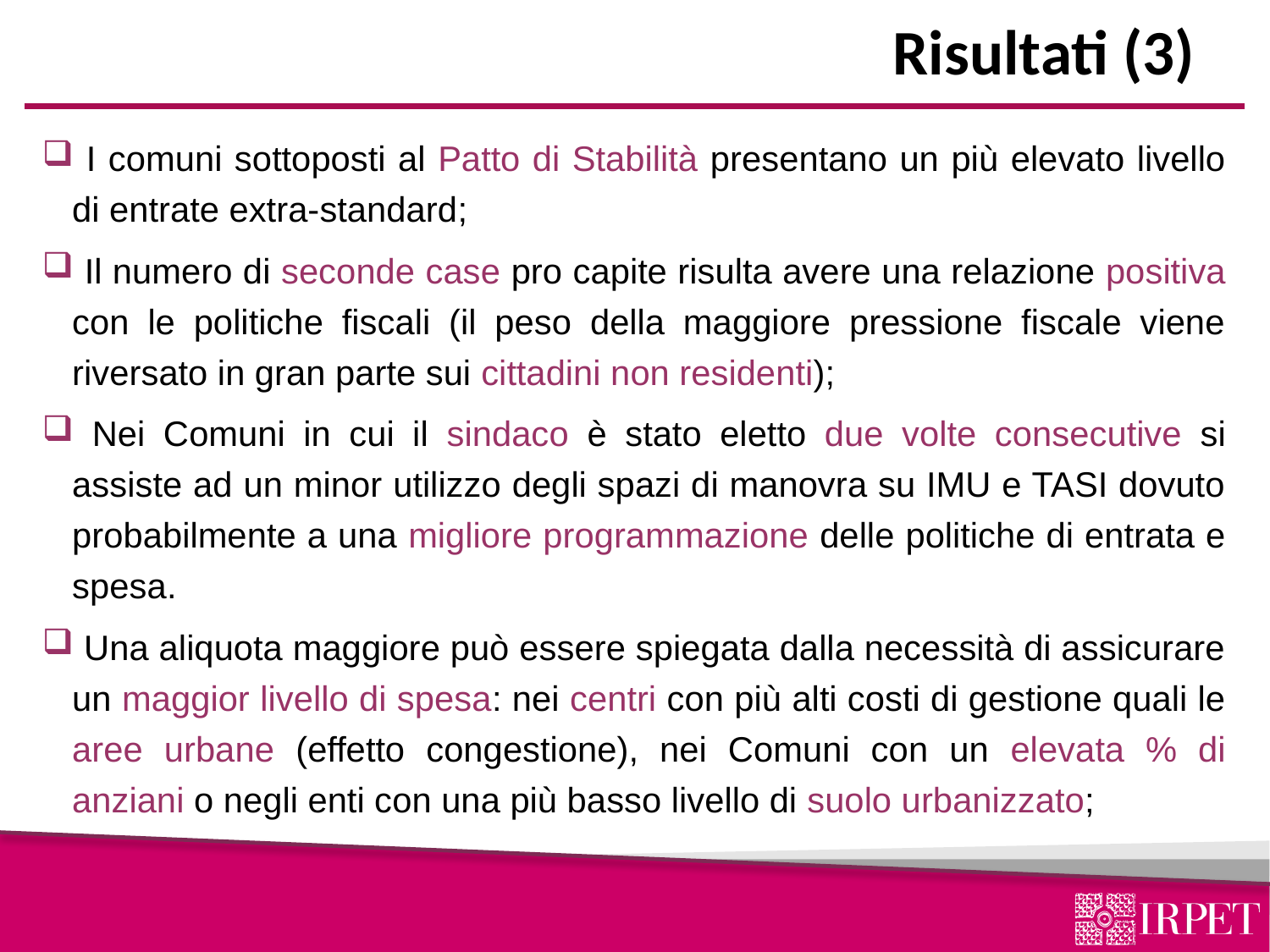

# Risultati (3)

 I comuni sottoposti al Patto di Stabilità presentano un più elevato livello di entrate extra-standard;
 Il numero di seconde case pro capite risulta avere una relazione positiva con le politiche fiscali (il peso della maggiore pressione fiscale viene riversato in gran parte sui cittadini non residenti);
 Nei Comuni in cui il sindaco è stato eletto due volte consecutive si assiste ad un minor utilizzo degli spazi di manovra su IMU e TASI dovuto probabilmente a una migliore programmazione delle politiche di entrata e spesa.
 Una aliquota maggiore può essere spiegata dalla necessità di assicurare un maggior livello di spesa: nei centri con più alti costi di gestione quali le aree urbane (effetto congestione), nei Comuni con un elevata % di anziani o negli enti con una più basso livello di suolo urbanizzato;